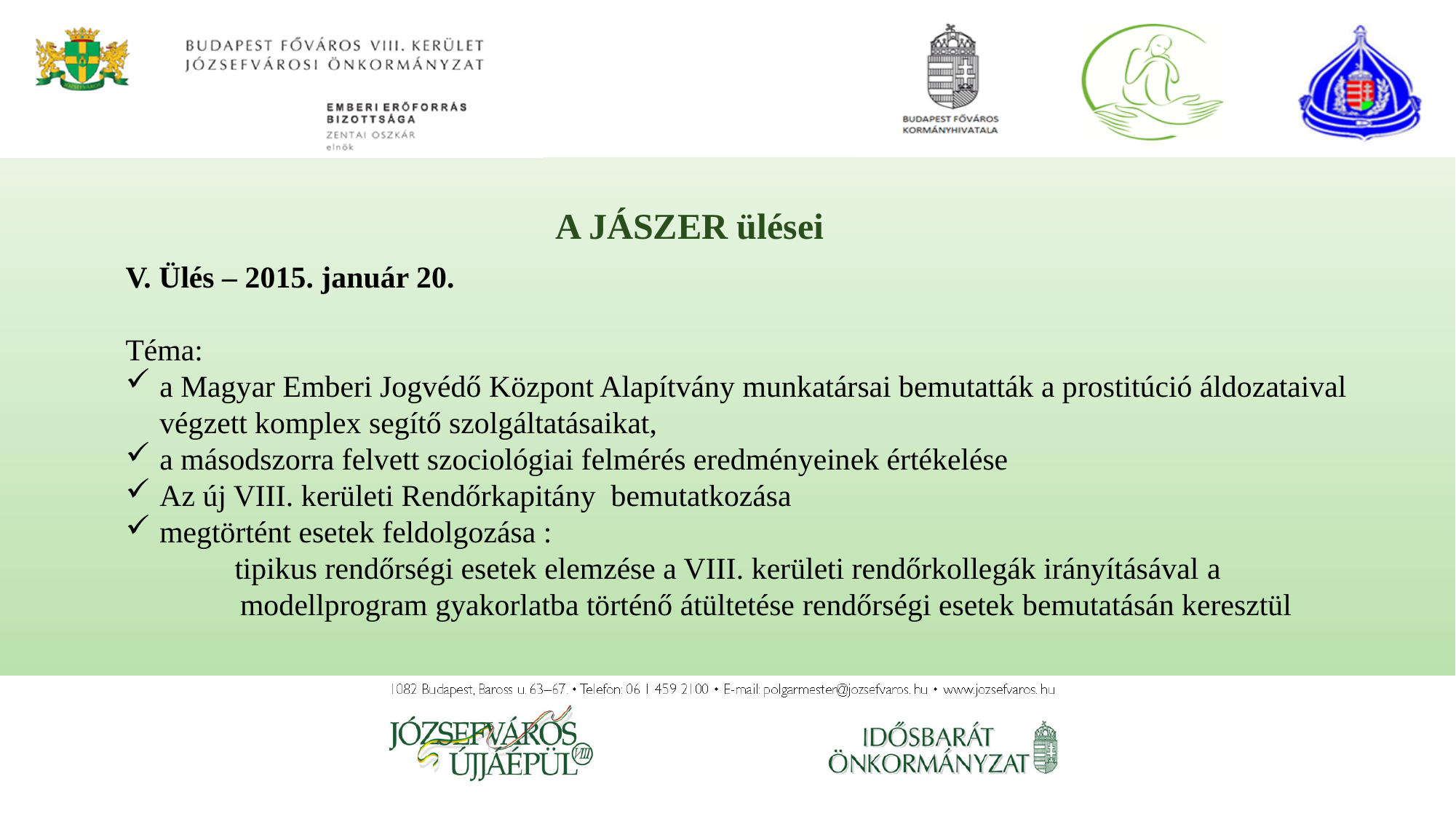

A JÁSZER ülései
V. Ülés – 2015. január 20.

Téma:
a Magyar Emberi Jogvédő Központ Alapítvány munkatársai bemutatták a prostitúció áldozataival végzett komplex segítő szolgáltatásaikat,
a másodszorra felvett szociológiai felmérés eredményeinek értékelése
Az új VIII. kerületi Rendőrkapitány  bemutatkozása
megtörtént esetek feldolgozása :
	tipikus rendőrségi esetek elemzése a VIII. kerületi rendőrkollegák irányításával a
               modellprogram gyakorlatba történő átültetése rendőrségi esetek bemutatásán keresztül